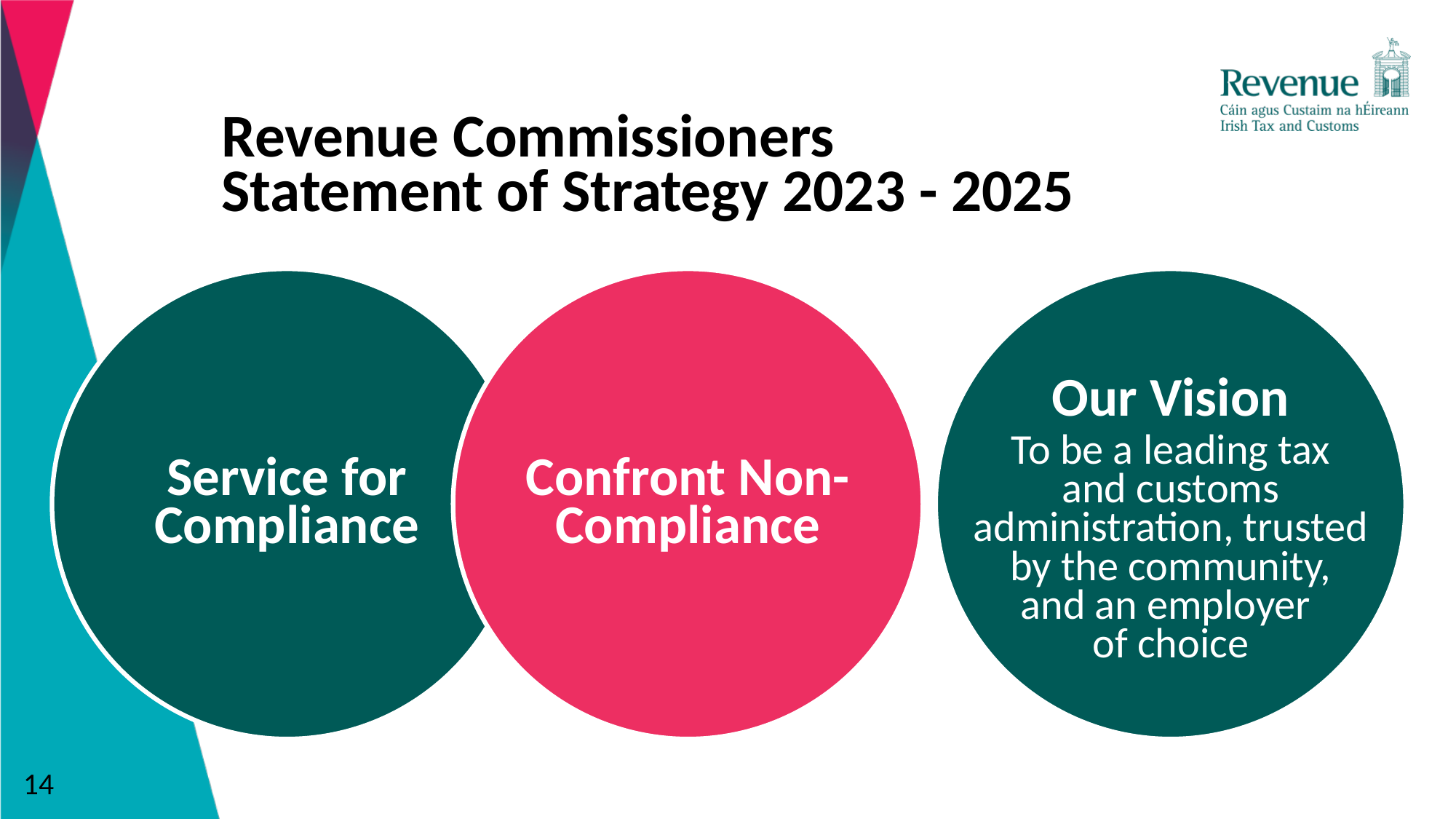

# Revenue Commissioners Statement of Strategy 2023 - 2025

Our Vision
To be a leading tax
and customs administration, trusted
by the community,
and an employer
of choice
Service for Compliance
Confront Non- Compliance
14